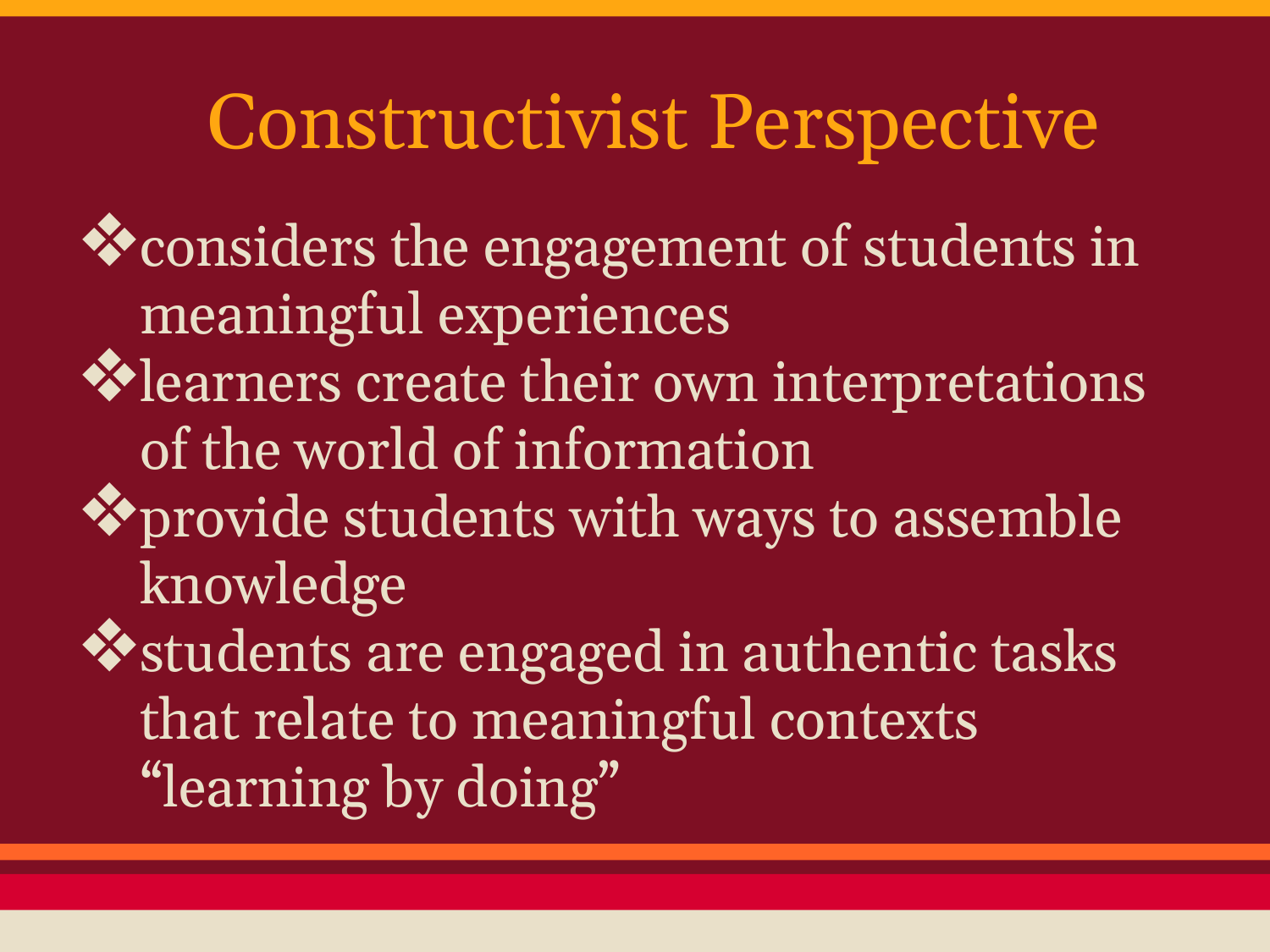

# Constructivist Perspective
considers the engagement of students in meaningful experiences
learners create their own interpretations of the world of information
provide students with ways to assemble knowledge
students are engaged in authentic tasks that relate to meaningful contexts “learning by doing”